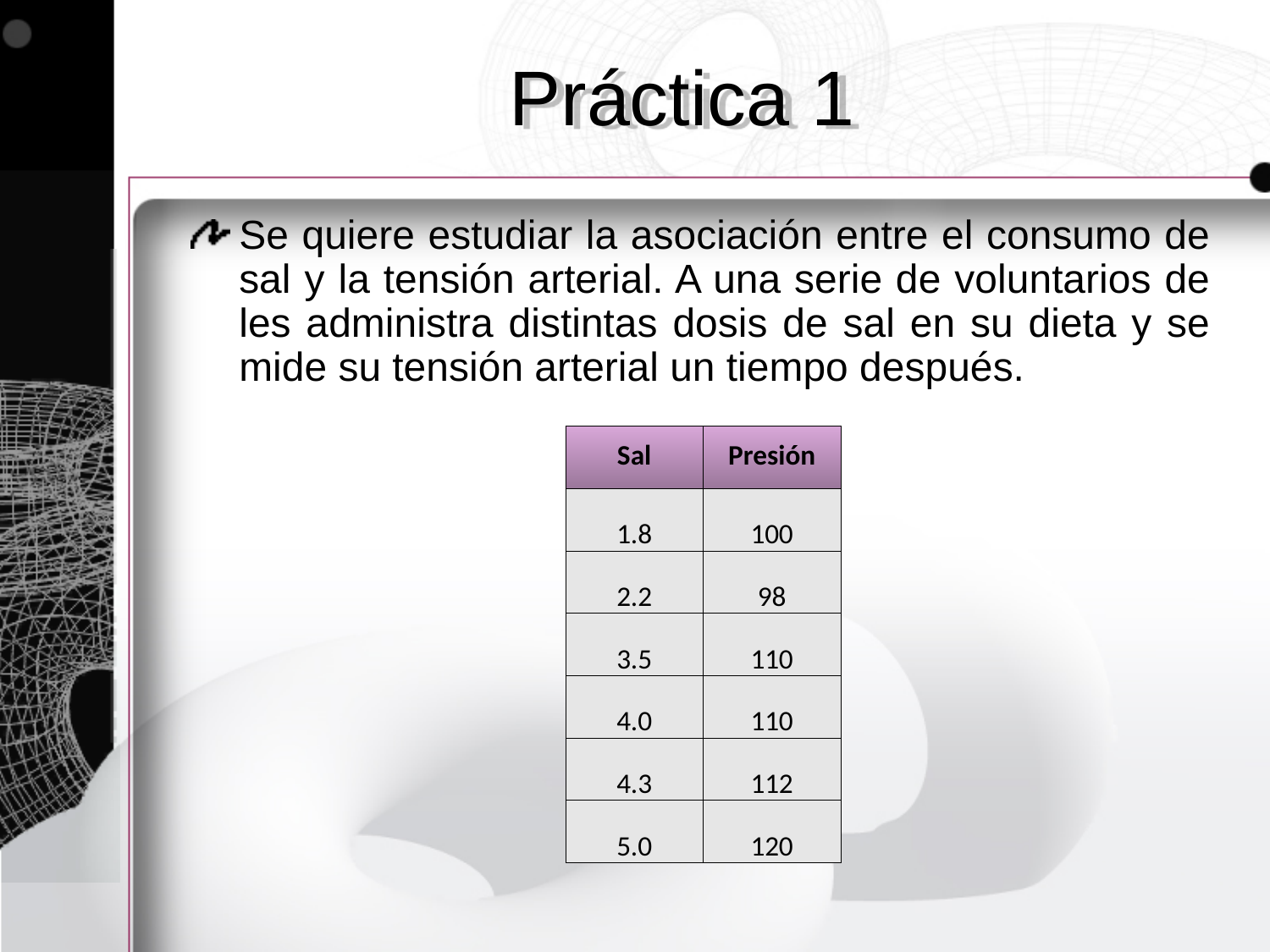

# Práctica 1

Se quiere estudiar la asociación entre el consumo de sal y la tensión arterial. A una serie de voluntarios de les administra distintas dosis de sal en su dieta y se mide su tensión arterial un tiempo después.
| Sal | Presión |
| --- | --- |
| 1.8 | 100 |
| 2.2 | 98 |
| 3.5 | 110 |
| 4.0 | 110 |
| 4.3 | 112 |
| 5.0 | 120 |